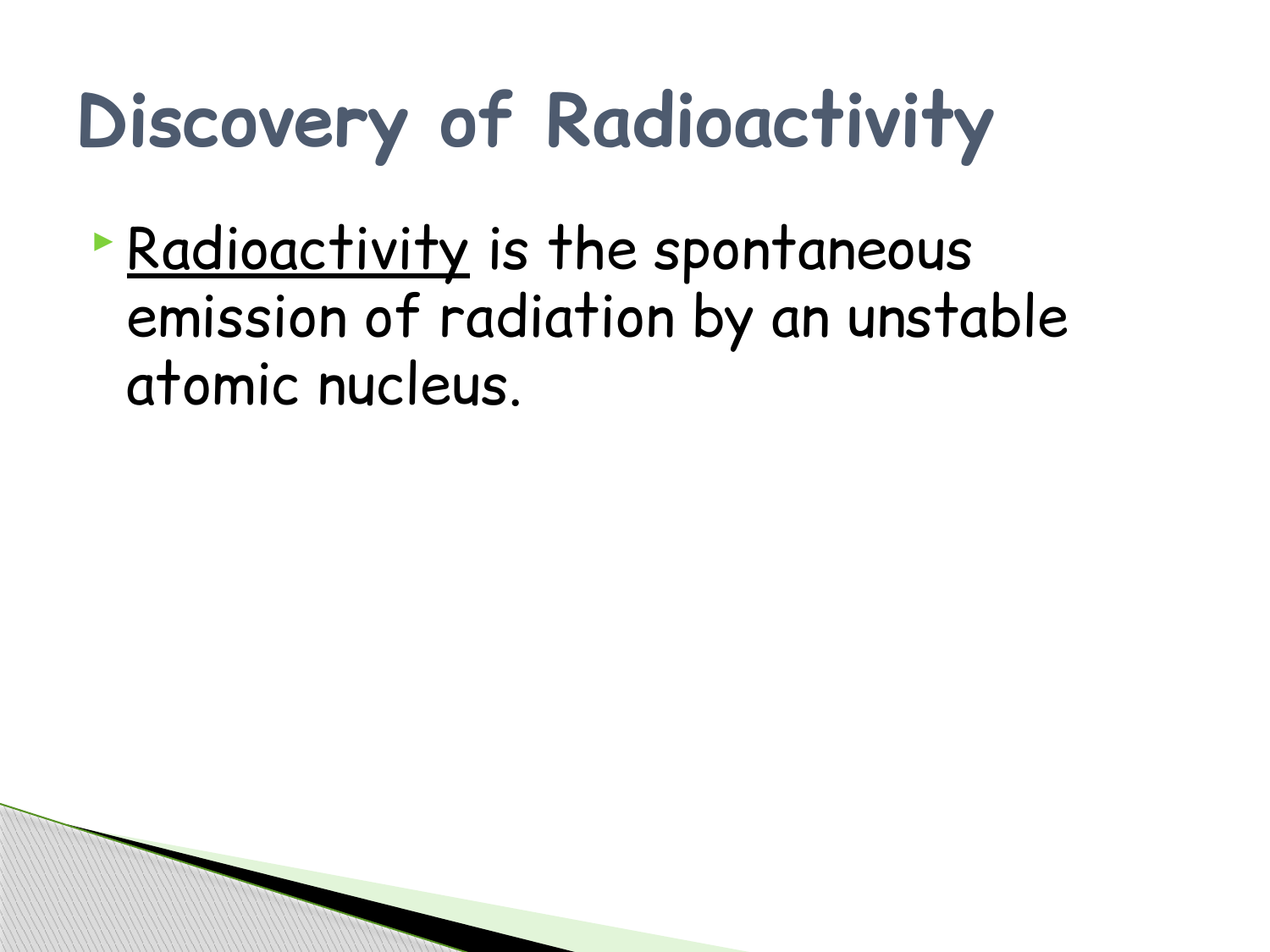

# Discovery of Radioactivity
Radioactivity is the spontaneous emission of radiation by an unstable atomic nucleus.